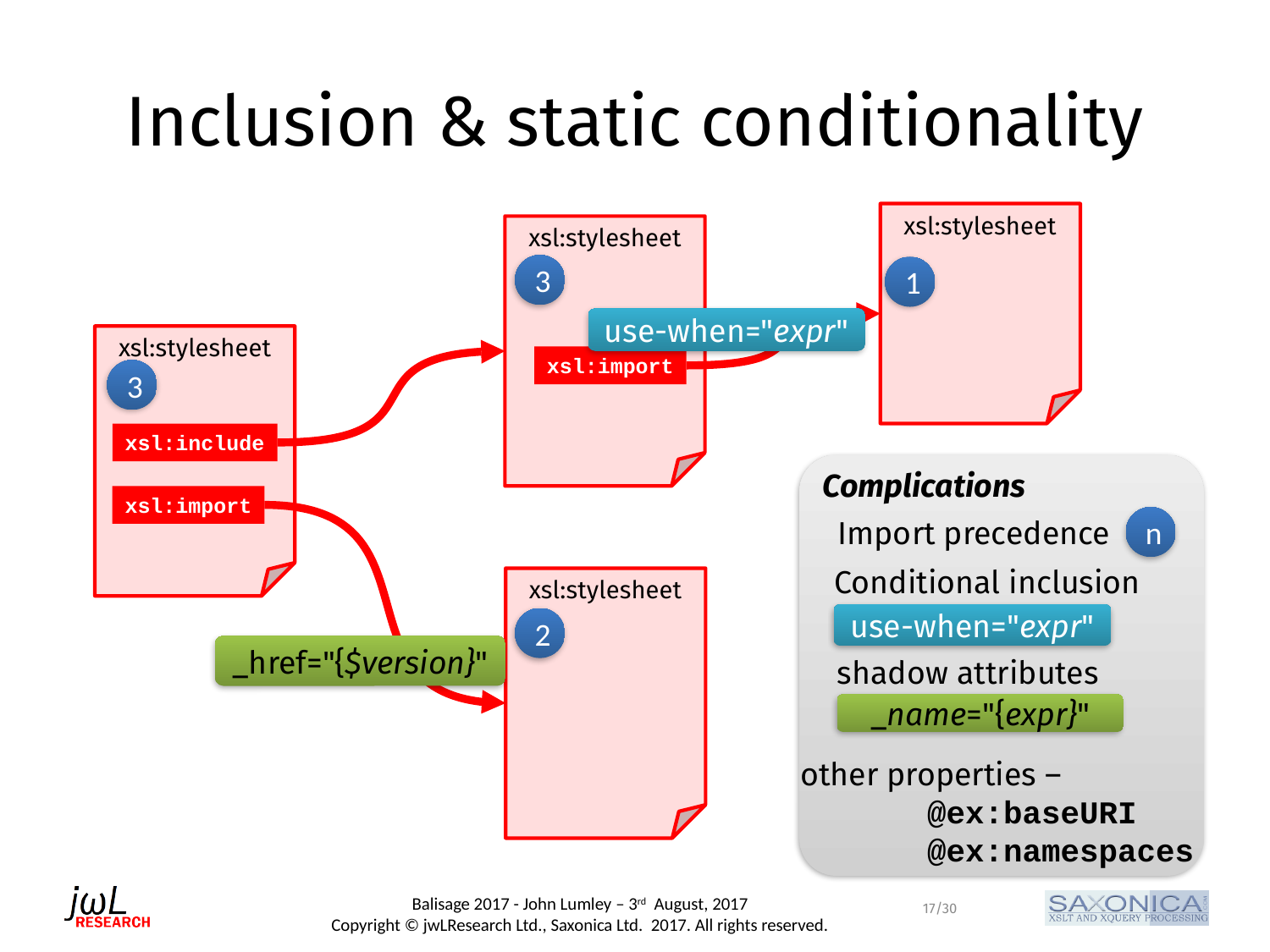

# Inclusion & static conditionality
xsl:stylesheet
xsl:stylesheet
3
1
3
Import precedence
n
2
use-when="expr"
Conditional inclusion
use-when="expr"
xsl:stylesheet
xsl:import
xsl:include
Complications

xsl:import
xsl:stylesheet
_href="{$version}"
shadow attributes
_name="{expr}"
other properties –
	@ex:baseURI
	@ex:namespaces
17/30